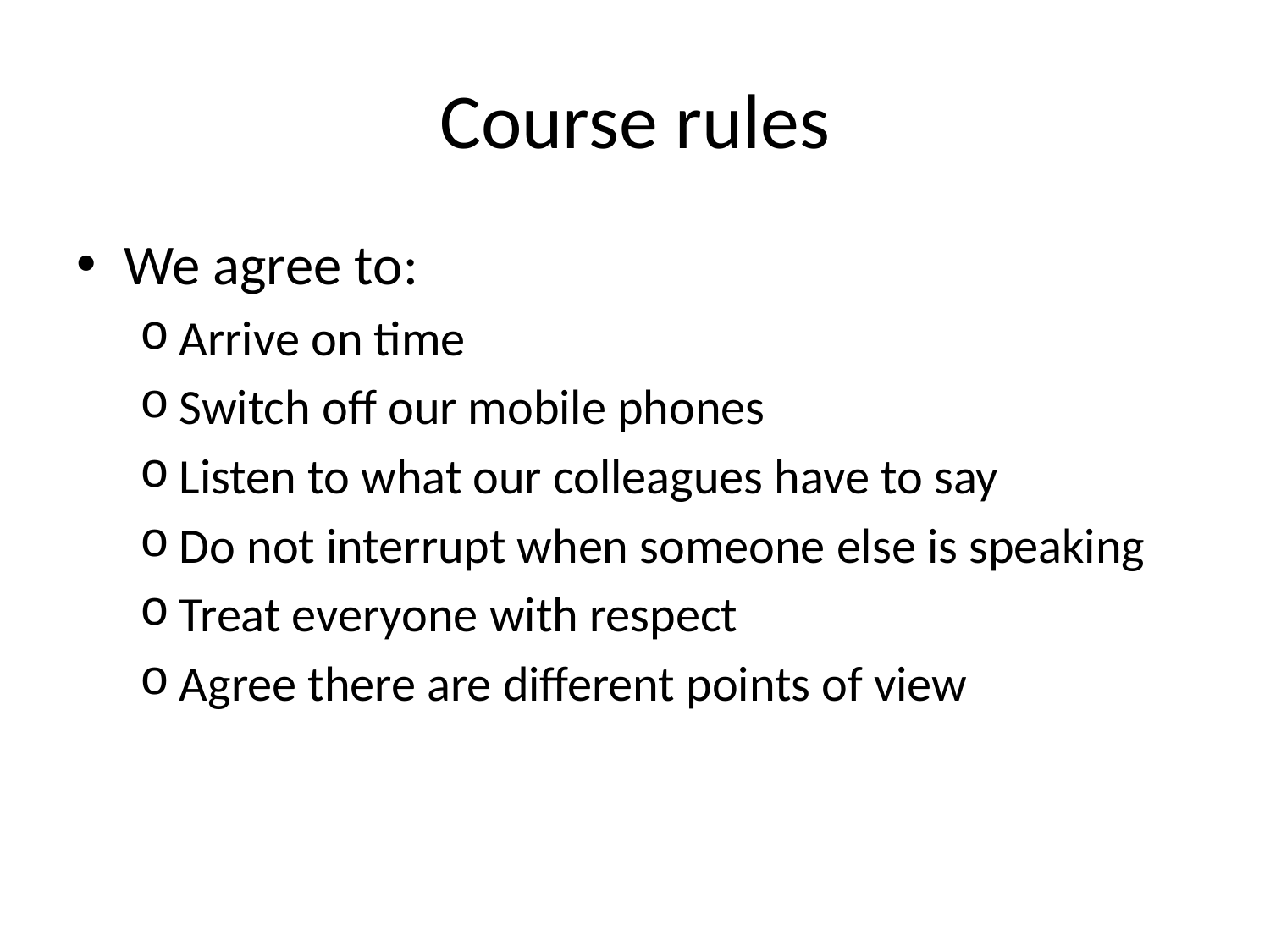

# Course rules
We agree to:
Arrive on time
Switch off our mobile phones
Listen to what our colleagues have to say
Do not interrupt when someone else is speaking
Treat everyone with respect
Agree there are different points of view